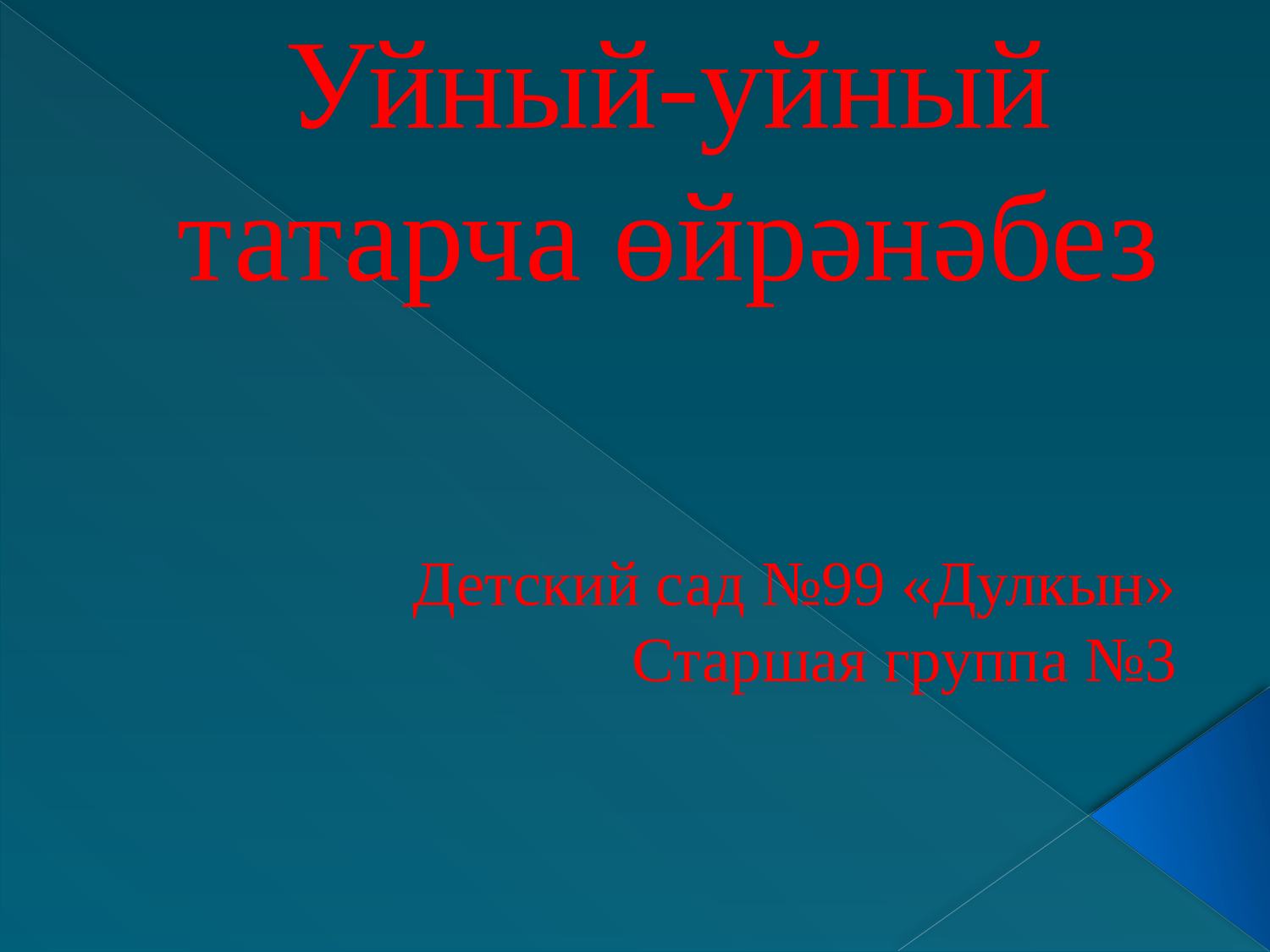

# Уйный-уйный татарча өйрәнәбез
Детский сад №99 «Дулкын»
Старшая группа №3